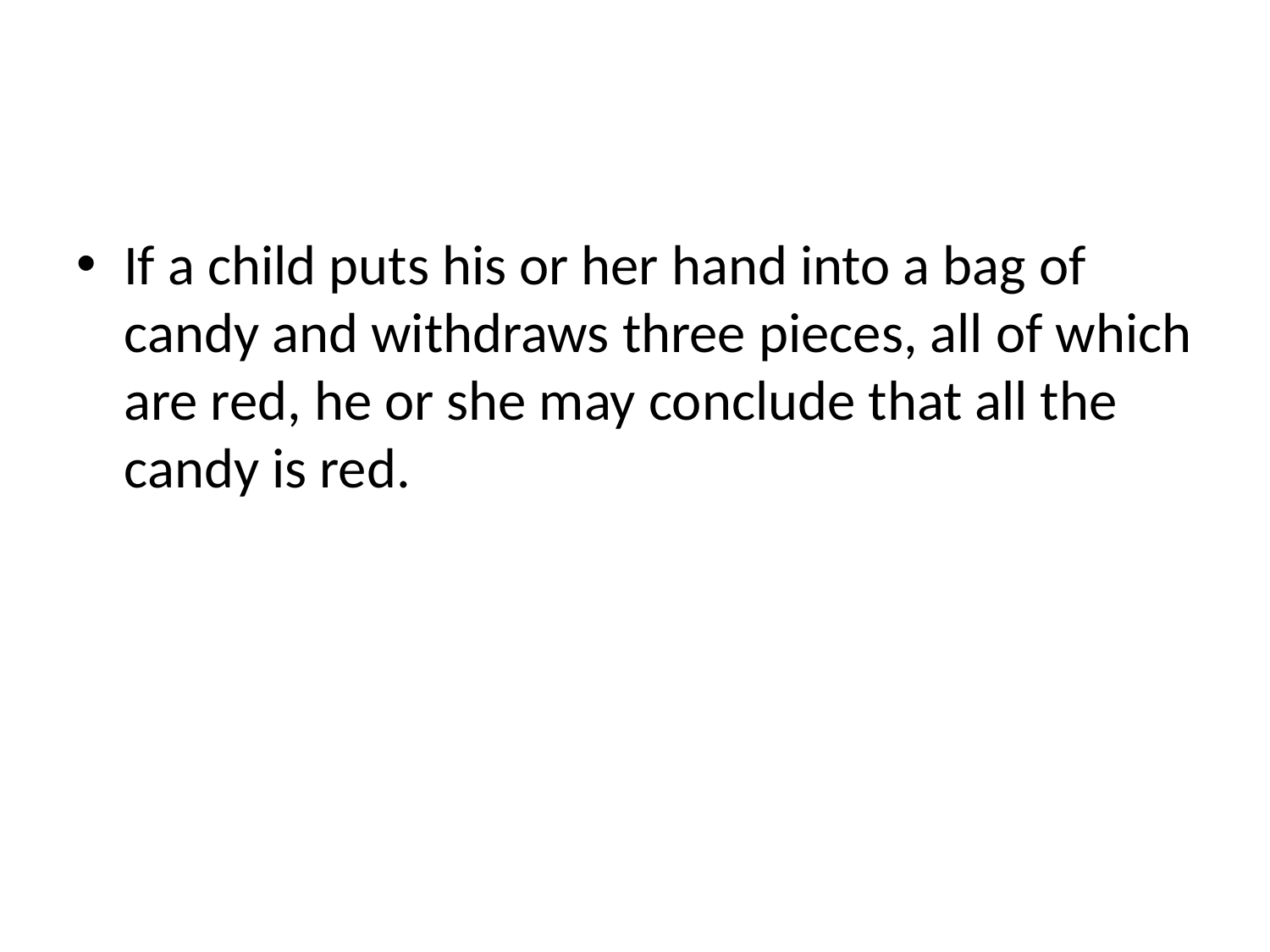

#
If a child puts his or her hand into a bag of candy and withdraws three pieces, all of which are red, he or she may conclude that all the candy is red.